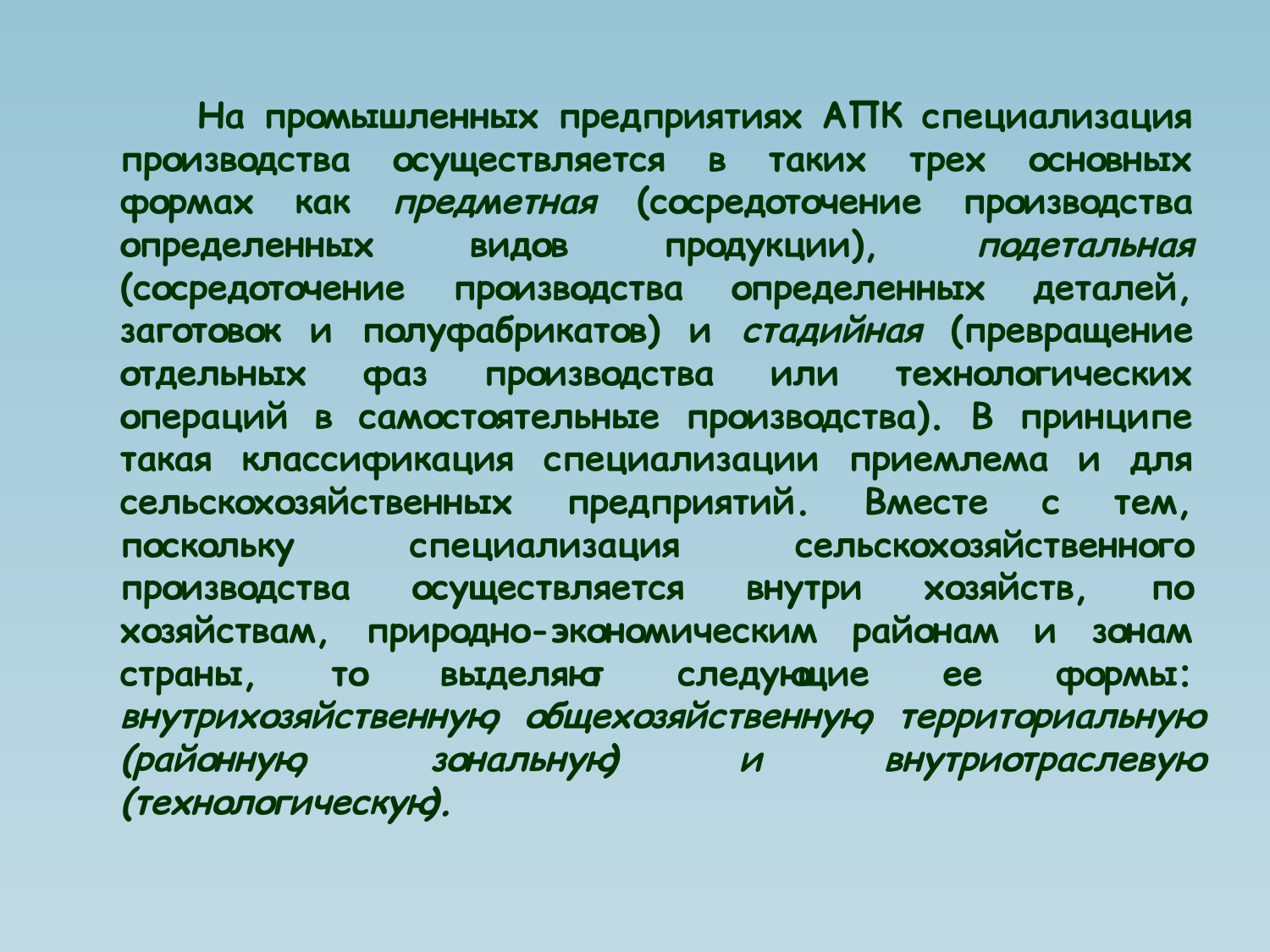

На промышленных предприятиях АПК специализация производства осуществляется в таких трех основных формах как предметная (сосредоточение производства определенных видов продукции), подетальная (сосредоточение производства определенных деталей, заготовок и полуфабрикатов) и стадийная (превращение отдельных фаз производства или технологических операций в самостоятельные производства). В принципе такая классификация специализации приемлема и для сельскохозяйственных предприятий. Вместе с тем, поскольку специализация сельскохозяйственного производства осуществляется внутри хозяйств, по хозяйствам, природно-экономическим районам и зонам страны, то выделяют следующие ее формы: внутрихозяйственную, общехозяйственную, территориальную (районную, зональную) и внутриотраслевую (технологическую).